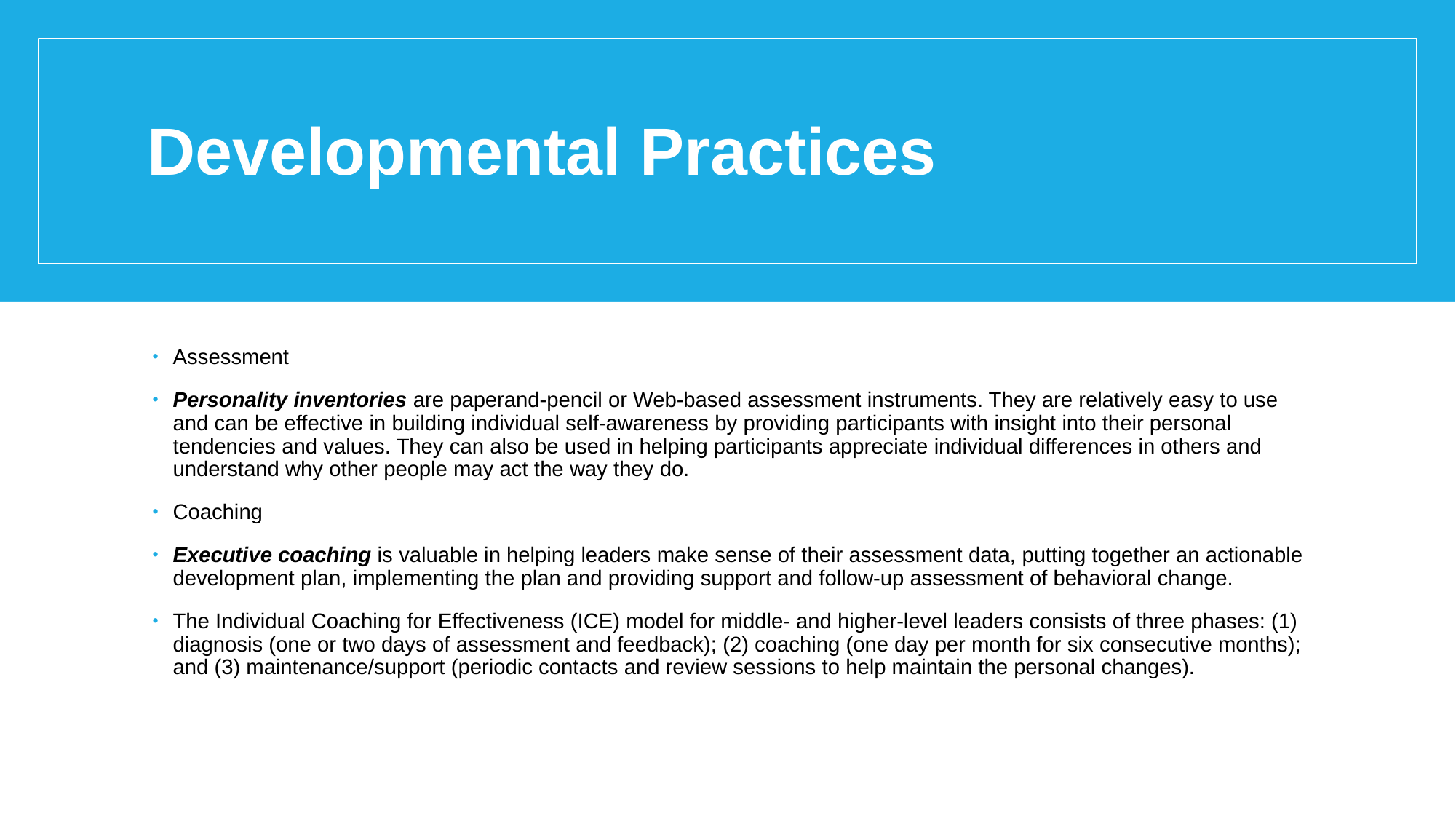

# Developmental Practices

Assessment
Personality inventories are paperand-pencil or Web-based assessment instruments. They are relatively easy to use and can be effective in building individual self-awareness by providing participants with insight into their personal tendencies and values. They can also be used in helping participants appreciate individual differences in others and understand why other people may act the way they do.
Coaching
Executive coaching is valuable in helping leaders make sense of their assessment data, putting together an actionable development plan, implementing the plan and providing support and follow-up assessment of behavioral change.
The Individual Coaching for Effectiveness (ICE) model for middle- and higher-level leaders consists of three phases: (1) diagnosis (one or two days of assessment and feedback); (2) coaching (one day per month for six consecutive months); and (3) maintenance/support (periodic contacts and review sessions to help maintain the personal changes).